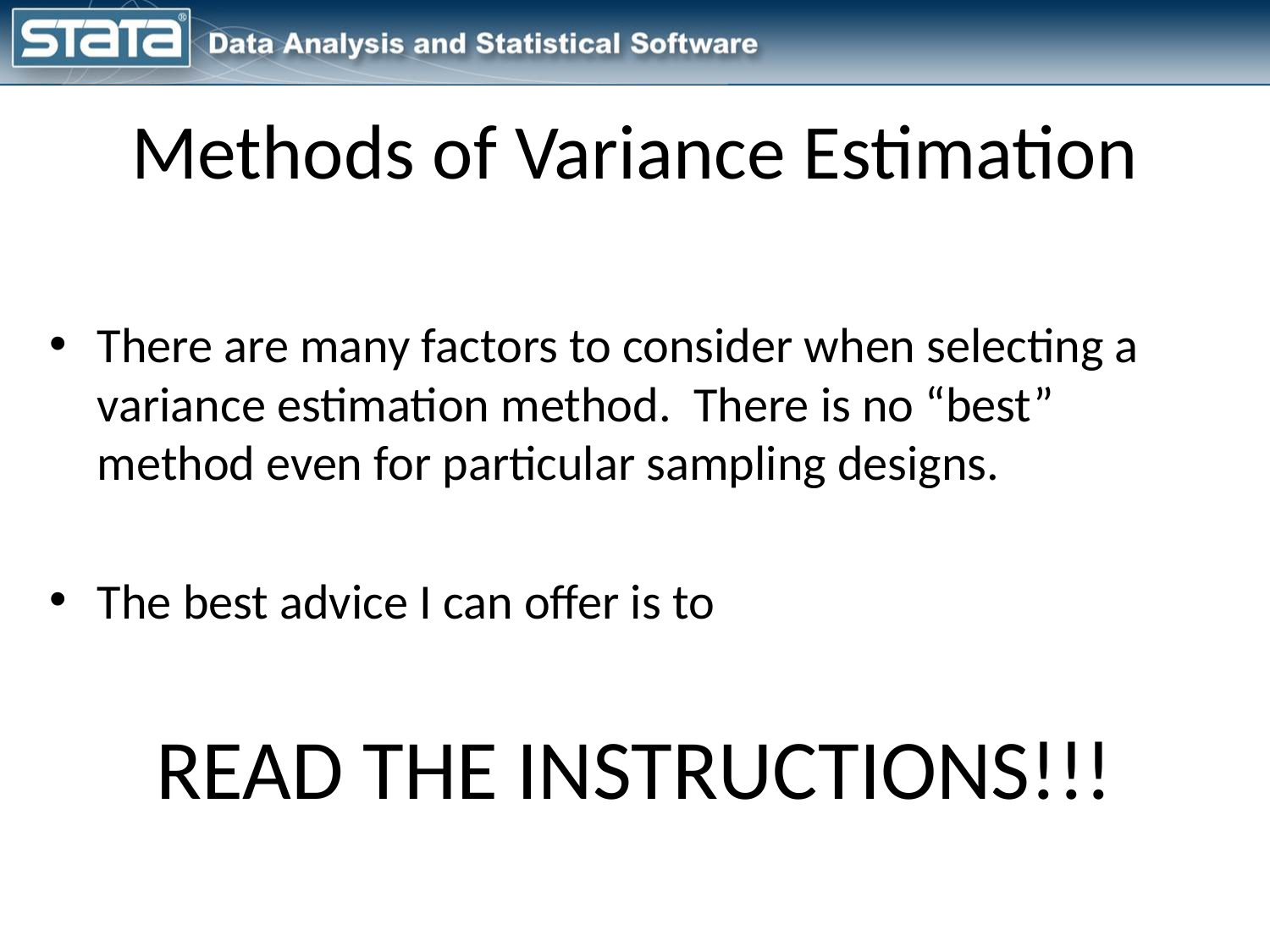

# Methods of Variance Estimation
There are many factors to consider when selecting a variance estimation method.  There is no “best” method even for particular sampling designs.

The best advice I can offer is to

READ THE INSTRUCTIONS!!!